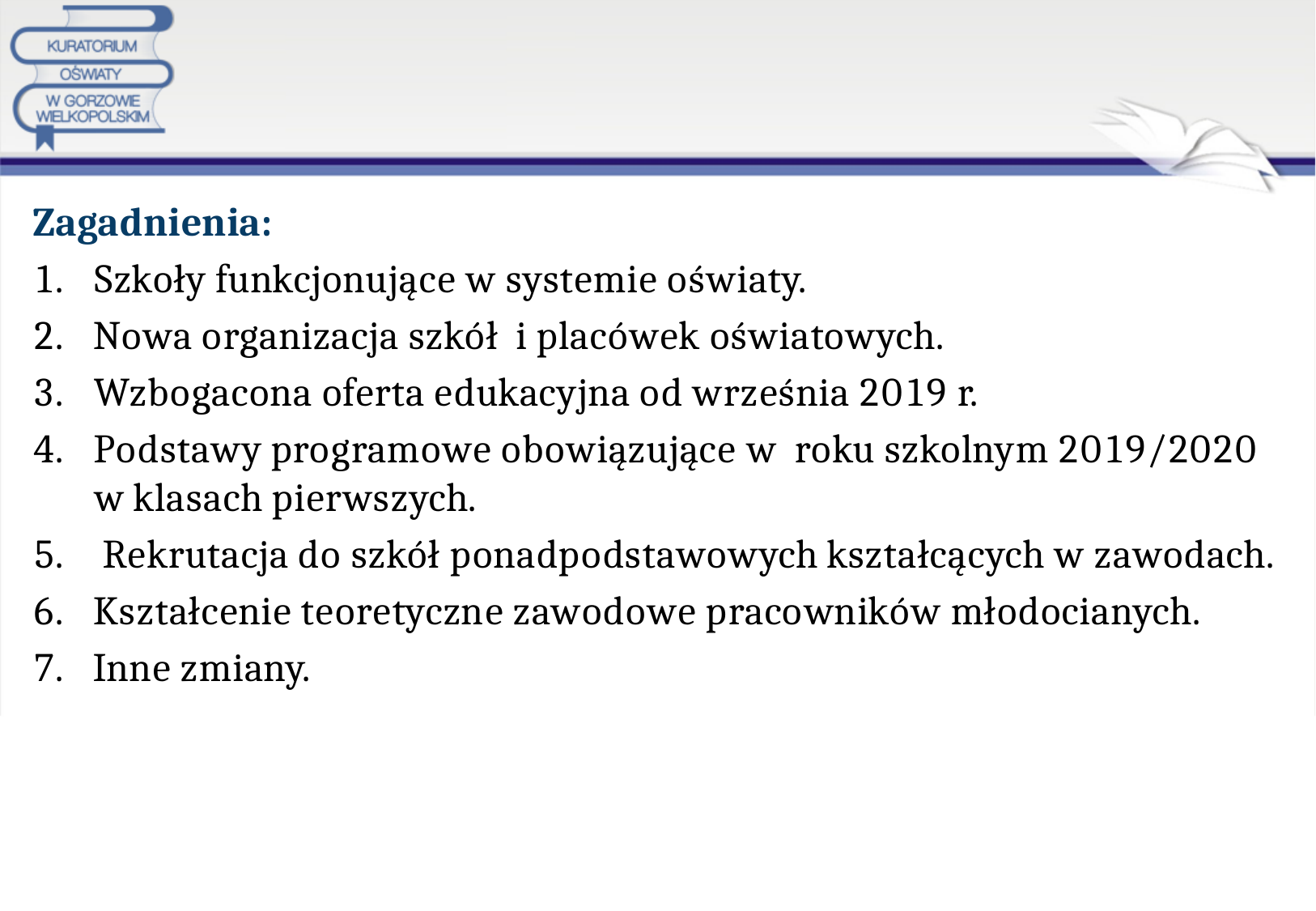

#
Zagadnienia:
Szkoły funkcjonujące w systemie oświaty.
Nowa organizacja szkół  i placówek oświatowych.
Wzbogacona oferta edukacyjna od września 2019 r.
Podstawy programowe obowiązujące w  roku szkolnym 2019/2020   w klasach pierwszych.
 Rekrutacja do szkół ponadpodstawowych kształcących w zawodach.
Kształcenie teoretyczne zawodowe pracowników młodocianych.
Inne zmiany.